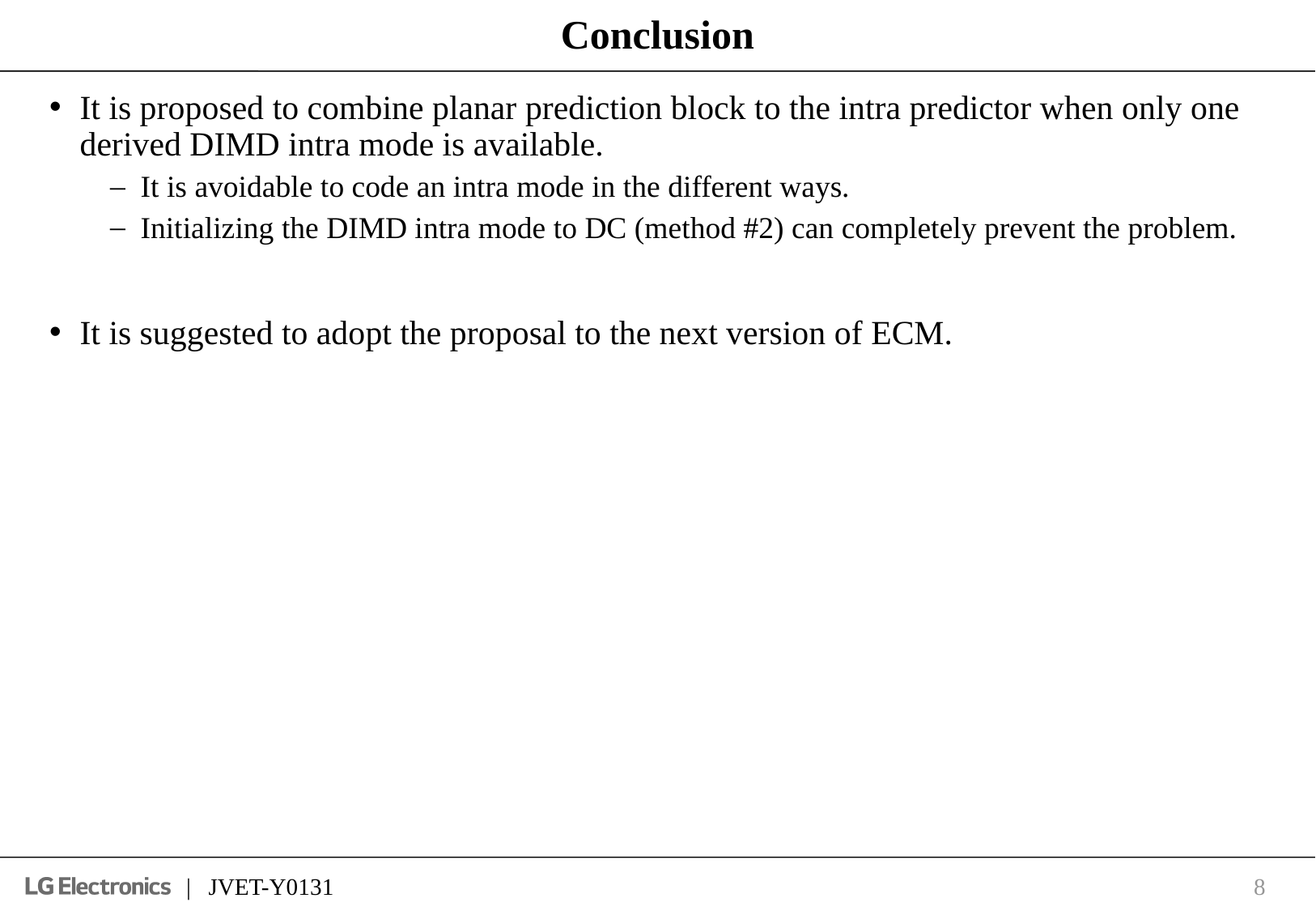

# Conclusion
It is proposed to combine planar prediction block to the intra predictor when only one derived DIMD intra mode is available.
It is avoidable to code an intra mode in the different ways.
Initializing the DIMD intra mode to DC (method #2) can completely prevent the problem.

It is suggested to adopt the proposal to the next version of ECM.
8